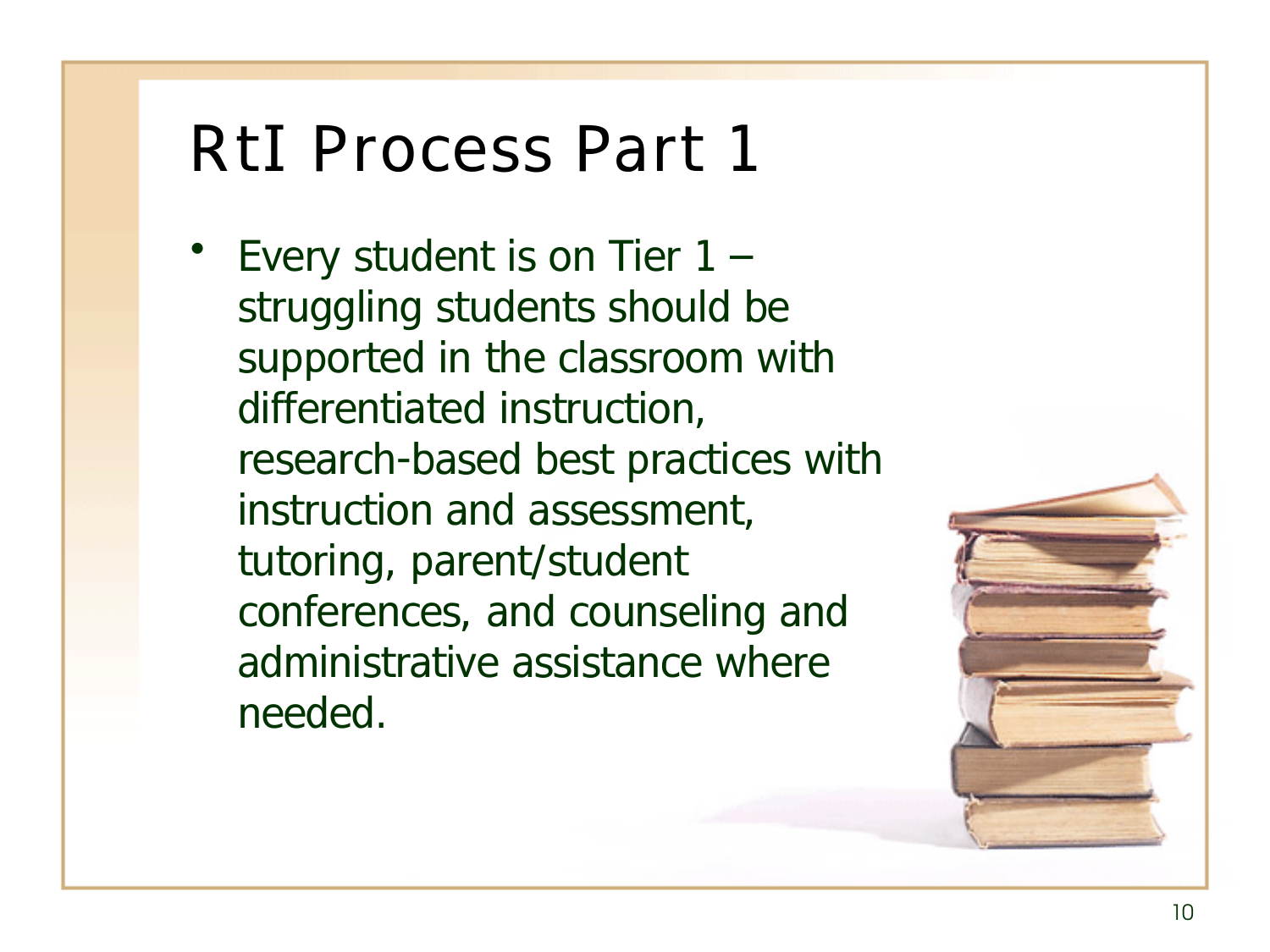

# RtI Process Part 1
Every student is on Tier 1 – struggling students should be supported in the classroom with differentiated instruction, research-based best practices with instruction and assessment, tutoring, parent/student conferences, and counseling and administrative assistance where needed.

10